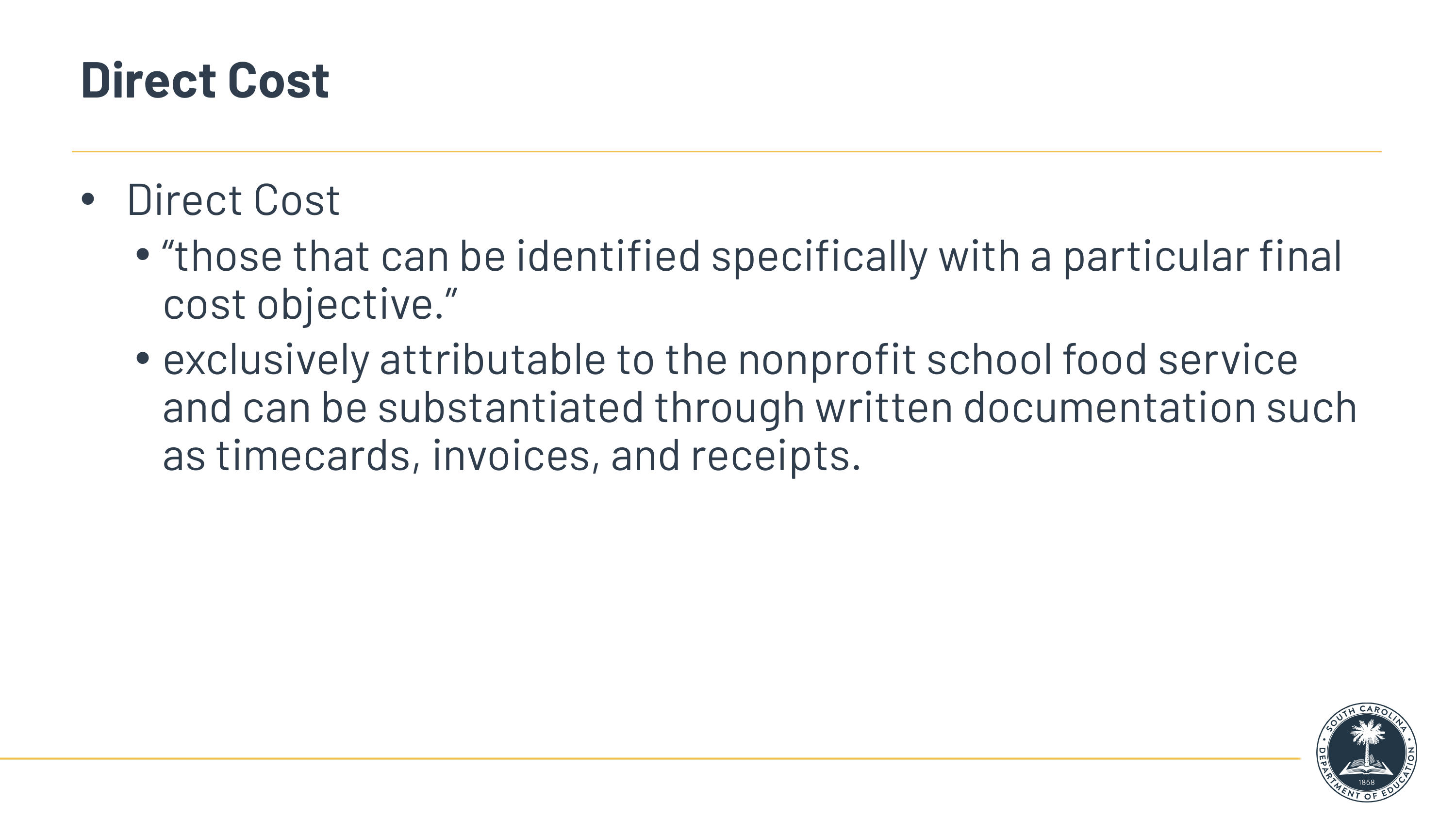

# Direct Cost
Direct Cost
“those that can be identified specifically with a particular final cost objective.”
exclusively attributable to the nonprofit school food service and can be substantiated through written documentation such as timecards, invoices, and receipts.